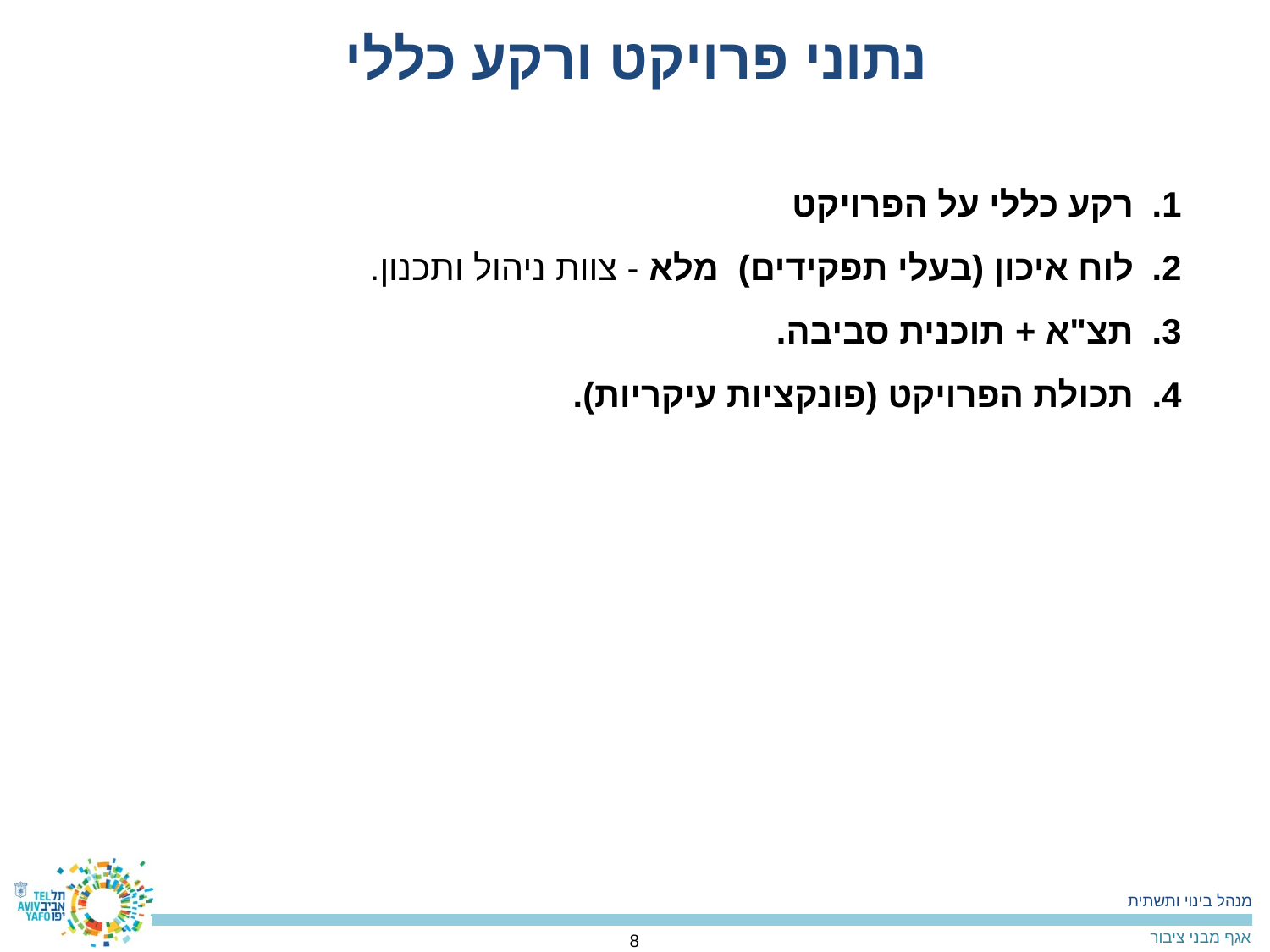

נתוני פרויקט ורקע כללי
רקע כללי על הפרויקט
לוח איכון (בעלי תפקידים)  מלא - צוות ניהול ותכנון.
תצ"א + תוכנית סביבה.
תכולת הפרויקט (פונקציות עיקריות).